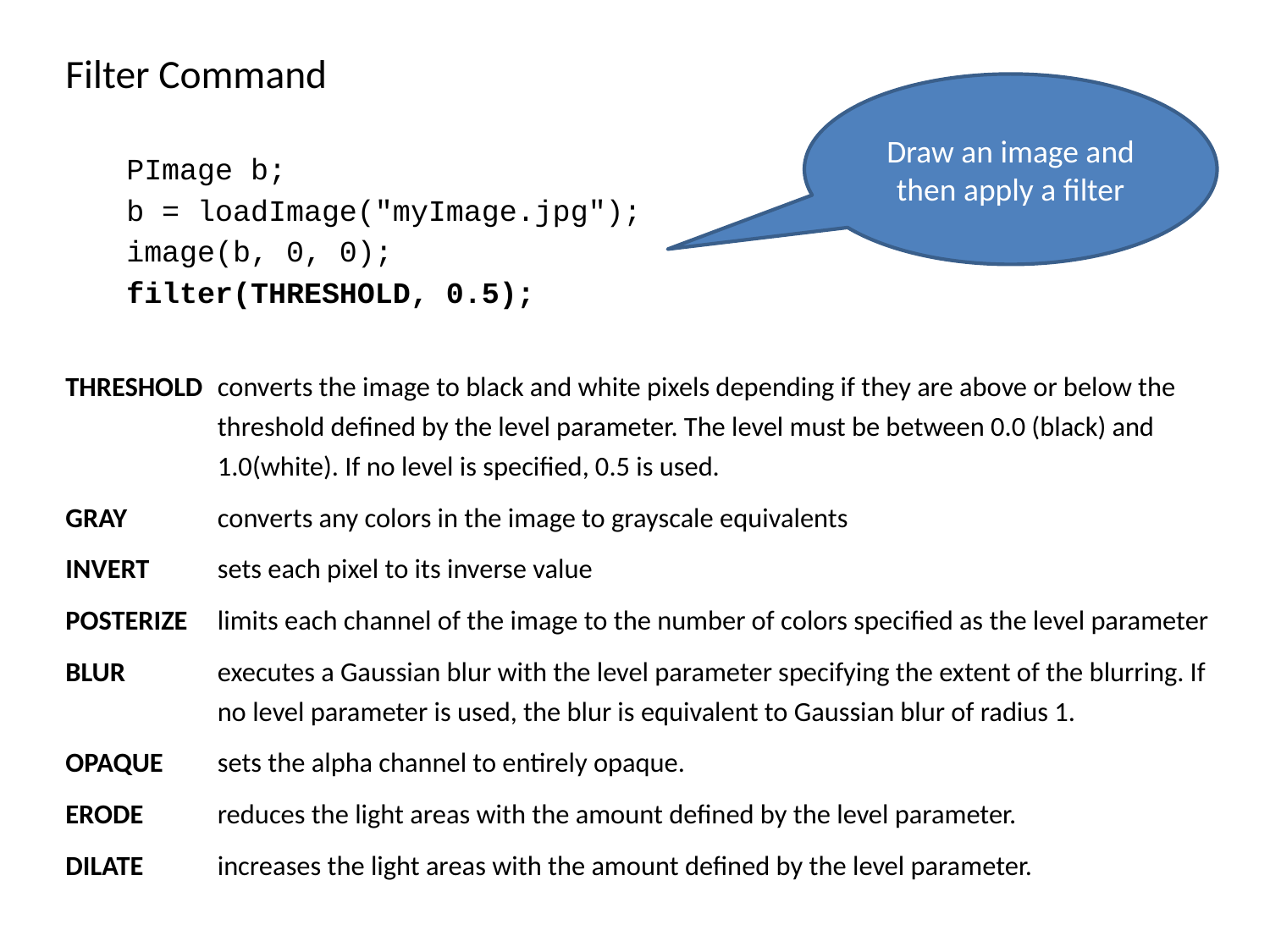

Filter Command

PImage b;
b = loadImage("myImage.jpg");
image(b, 0, 0);
filter(THRESHOLD, 0.5);

THRESHOLD 	converts the image to black and white pixels depending if they are above or below the threshold defined by the level parameter. The level must be between 0.0 (black) and 1.0(white). If no level is specified, 0.5 is used.
GRAY  	converts any colors in the image to grayscale equivalents
INVERT 	sets each pixel to its inverse value
POSTERIZE 	limits each channel of the image to the number of colors specified as the level parameter
BLUR	executes a Gaussian blur with the level parameter specifying the extent of the blurring. If no level parameter is used, the blur is equivalent to Gaussian blur of radius 1.
OPAQUE	sets the alpha channel to entirely opaque.
ERODE	reduces the light areas with the amount defined by the level parameter.
DILATE	increases the light areas with the amount defined by the level parameter.
Draw an image and then apply a filter